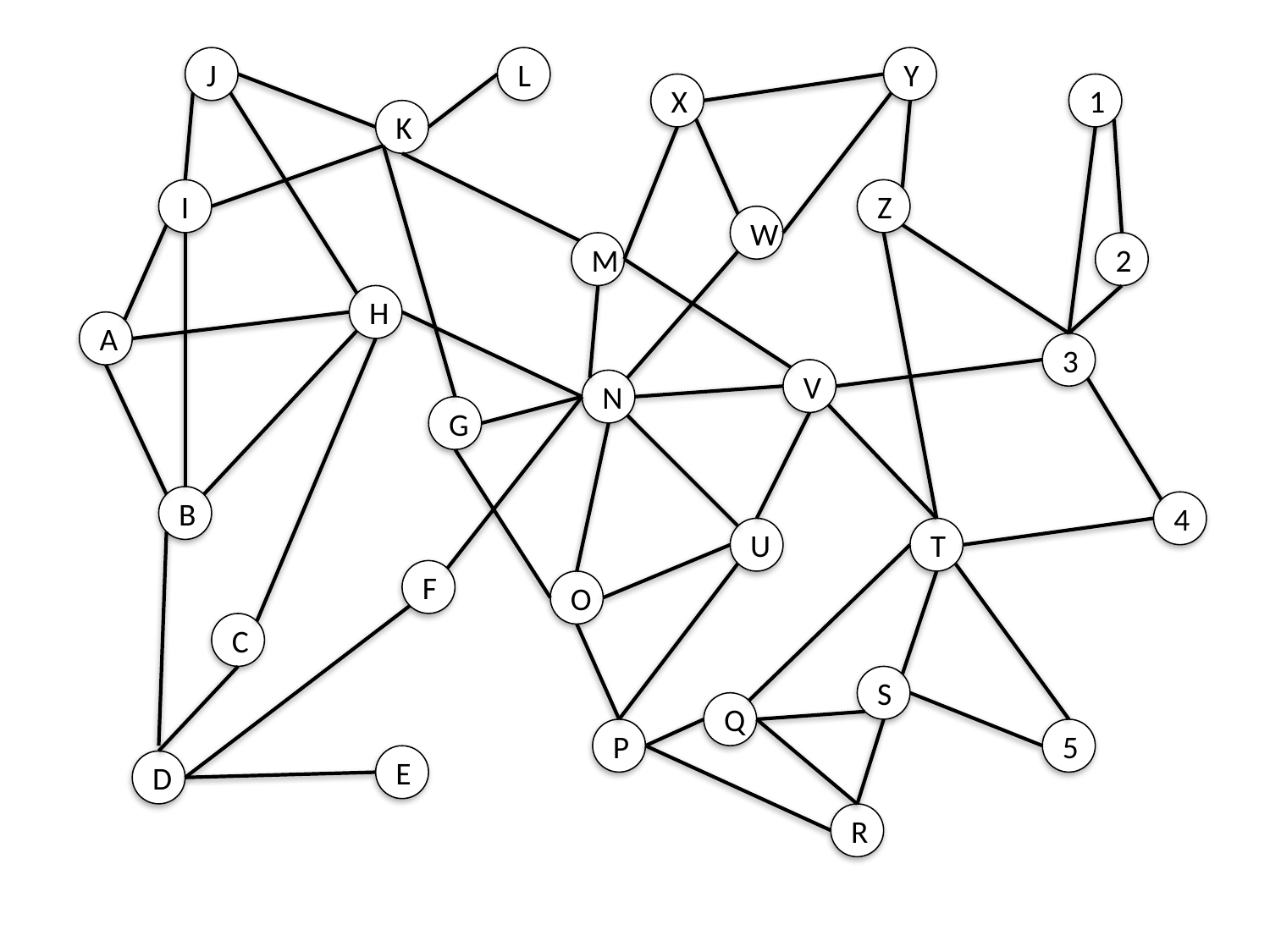

J
L
Y
X
1
K
I
Z
W
M
2
H
A
3
V
N
G
B
4
U
T
F
O
C
S
Q
P
5
E
D
R